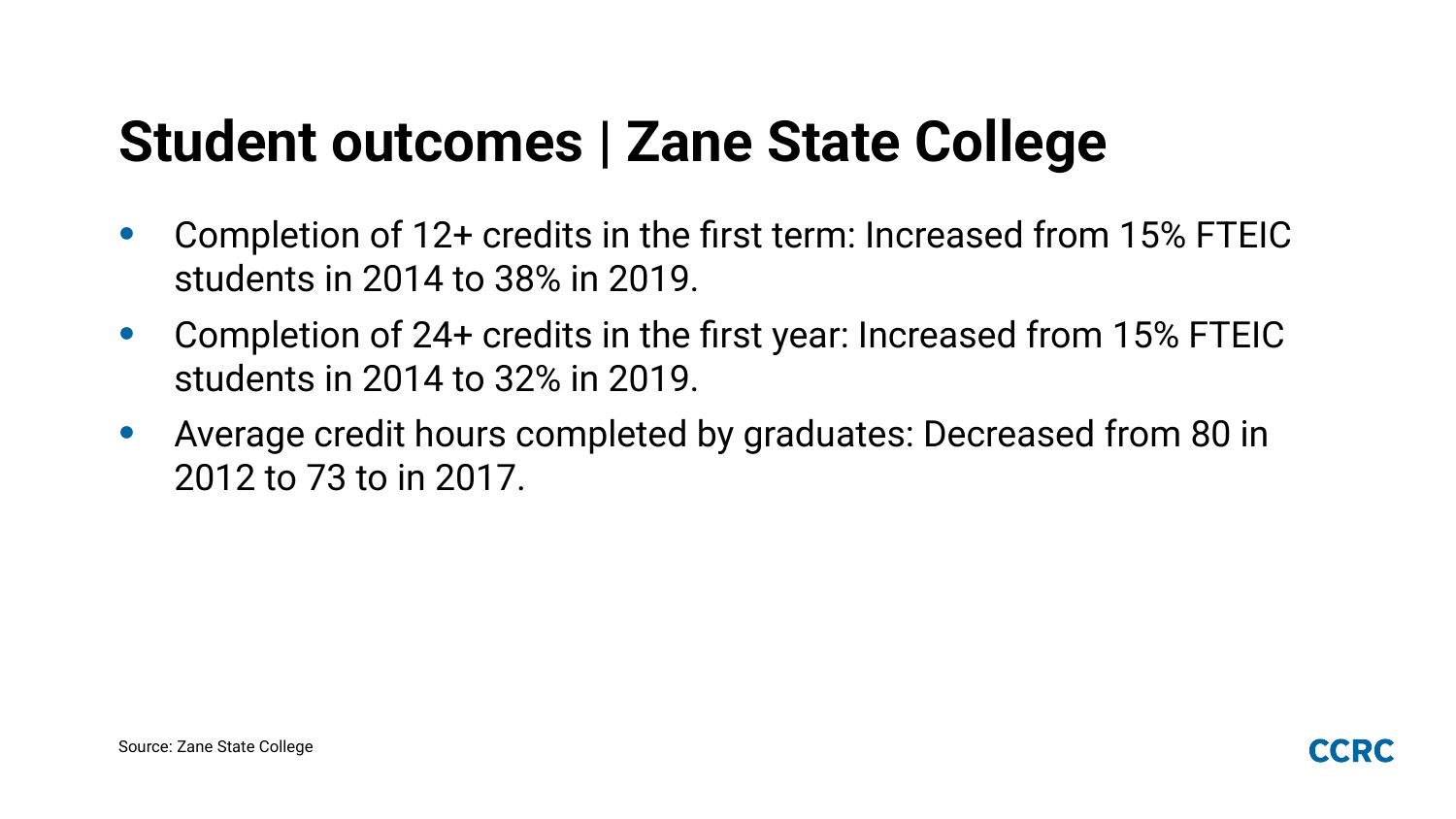

# Student outcomes | Zane State College
Completion of 12+ credits in the first term: Increased from 15% FTEIC students in 2014 to 38% in 2019.
Completion of 24+ credits in the first year: Increased from 15% FTEIC students in 2014 to 32% in 2019.
Average credit hours completed by graduates: Decreased from 80 in 2012 to 73 to in 2017.

Source: Zane State College